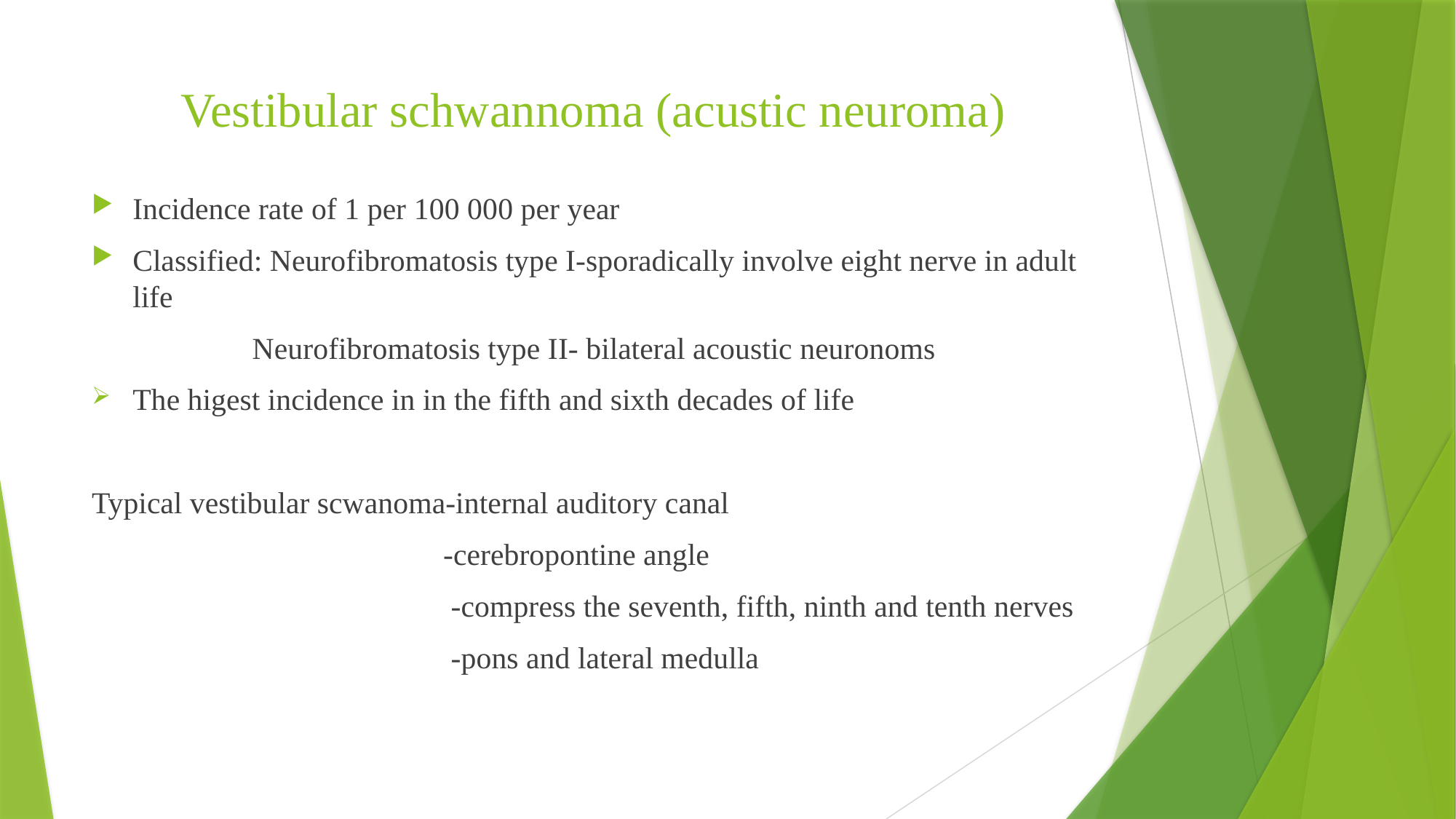

# Vestibular schwannoma (acustic neuroma)
Incidence rate of 1 per 100 000 per year
Classified: Neurofibromatosis type I-sporadically involve eight nerve in adult life
                     Neurofibromatosis type II- bilateral acoustic neuronoms
The higest incidence in in the fifth and sixth decades of life

Typical vestibular scwanoma-internal auditory canal
                                              -cerebropontine angle
                                               -compress the seventh, fifth, ninth and tenth nerves
                                               -pons and lateral medulla